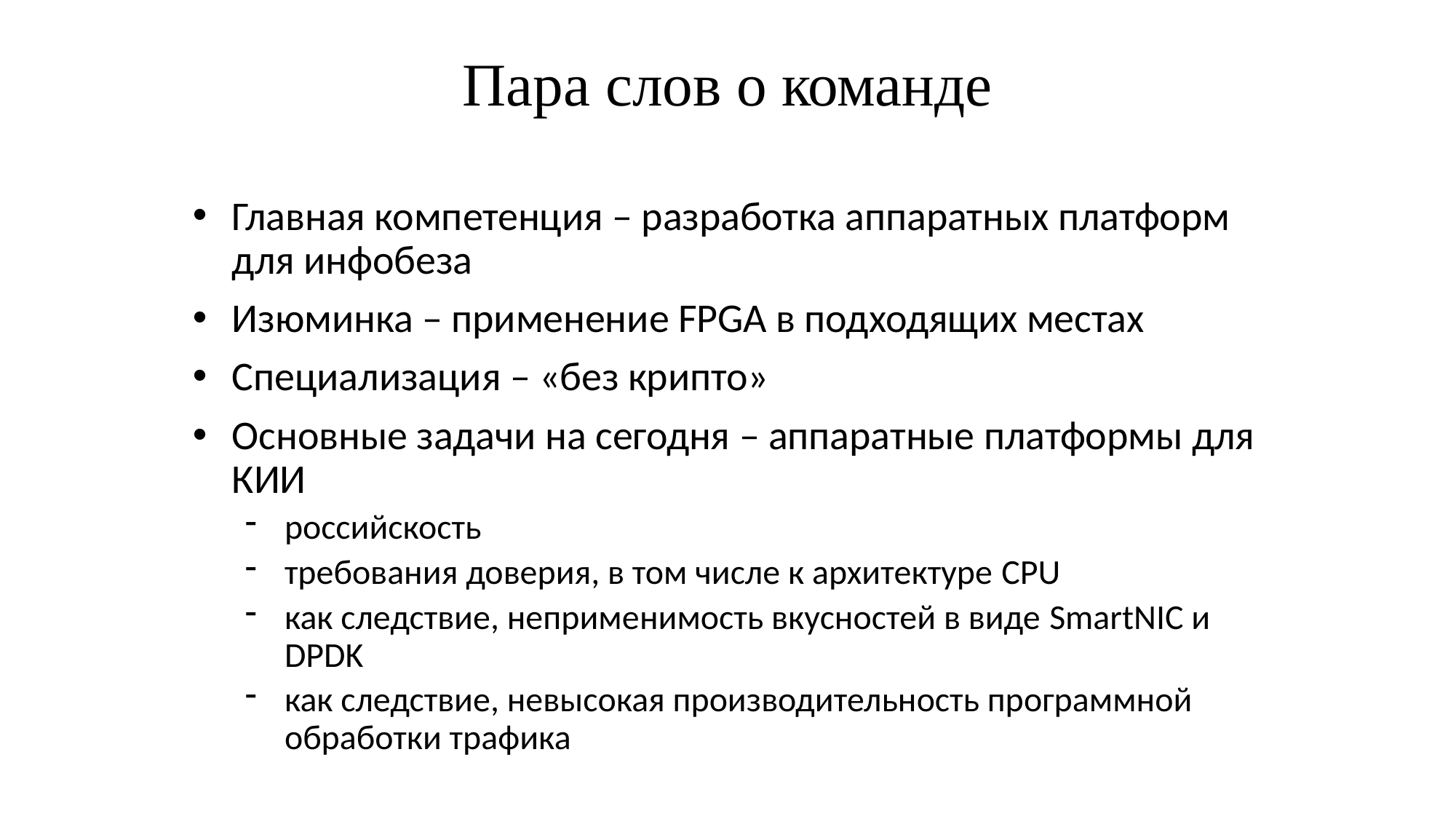

# Пара слов о команде
Главная компетенция – разработка аппаратных платформ для инфобеза
Изюминка – применение FPGA в подходящих местах
Специализация – «без крипто»
Основные задачи на сегодня – аппаратные платформы для КИИ
российскость
требования доверия, в том числе к архитектуре CPU
как следствие, неприменимость вкусностей в виде SmartNIC и DPDK
как следствие, невысокая производительность программной обработки трафика